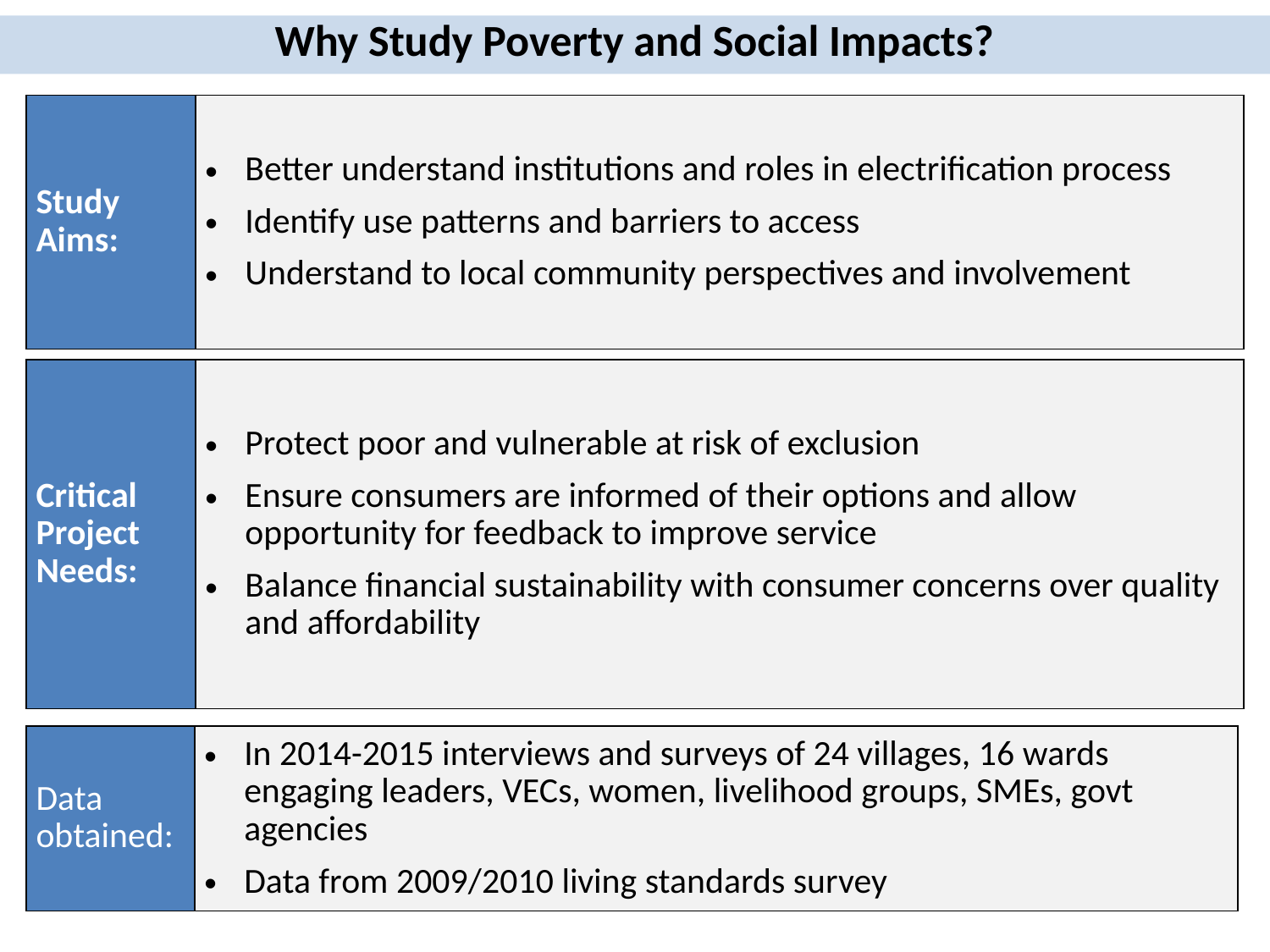

Why Study Poverty and Social Impacts?
| Study Aims: | Better understand institutions and roles in electrification process Identify use patterns and barriers to access Understand to local community perspectives and involvement |
| --- | --- |
| Critical Project Needs: | Protect poor and vulnerable at risk of exclusion Ensure consumers are informed of their options and allow opportunity for feedback to improve service Balance financial sustainability with consumer concerns over quality and affordability |
| --- | --- |
| Data obtained: | In 2014-2015 interviews and surveys of 24 villages, 16 wards engaging leaders, VECs, women, livelihood groups, SMEs, govt agencies Data from 2009/2010 living standards survey |
| --- | --- |